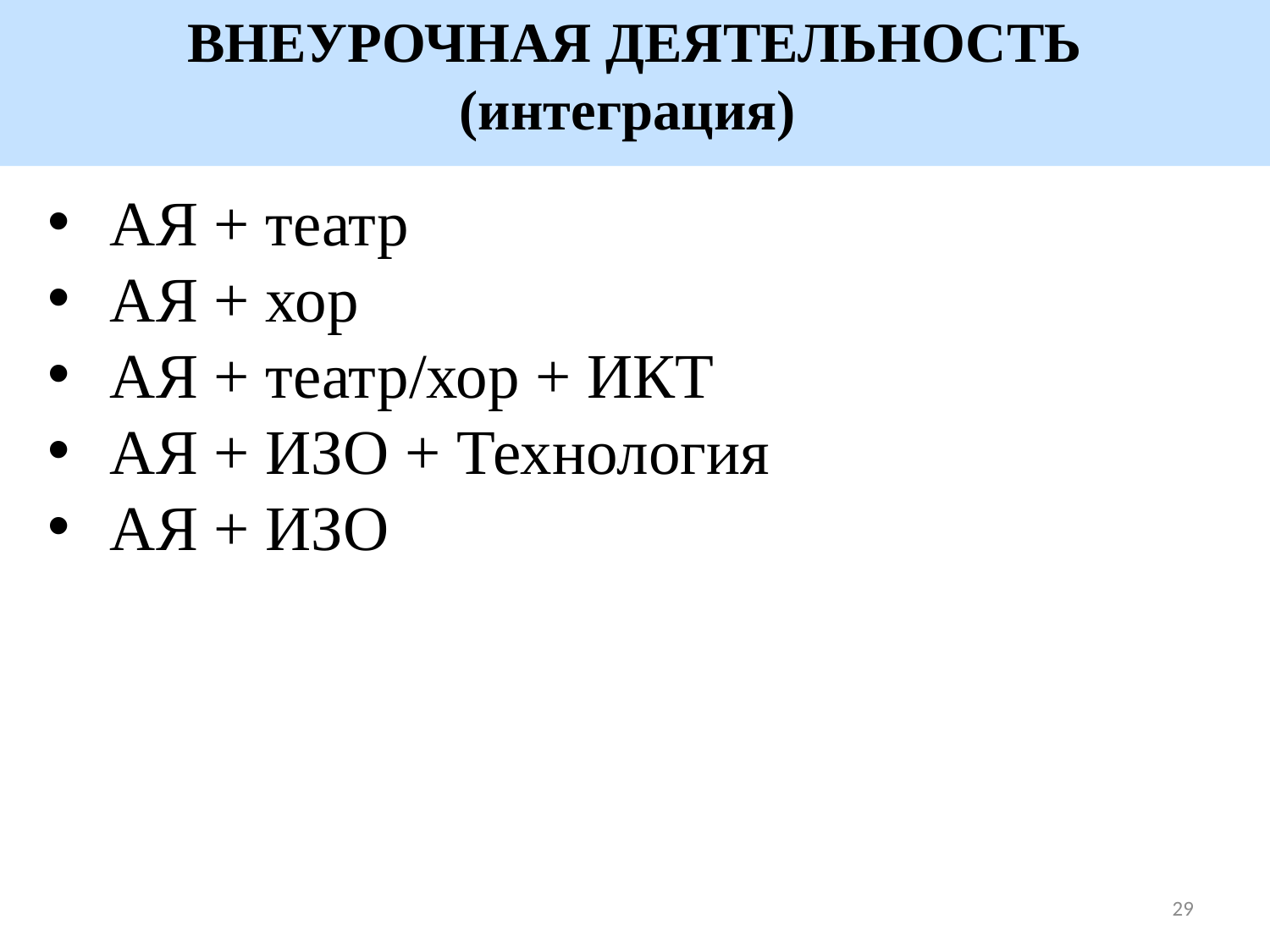

ВНЕУРОЧНАЯ ДЕЯТЕЛЬНОСТЬ (интеграция)
АЯ + театр
АЯ + хор
АЯ + театр/хор + ИКТ
АЯ + ИЗО + Технология
АЯ + ИЗО

29